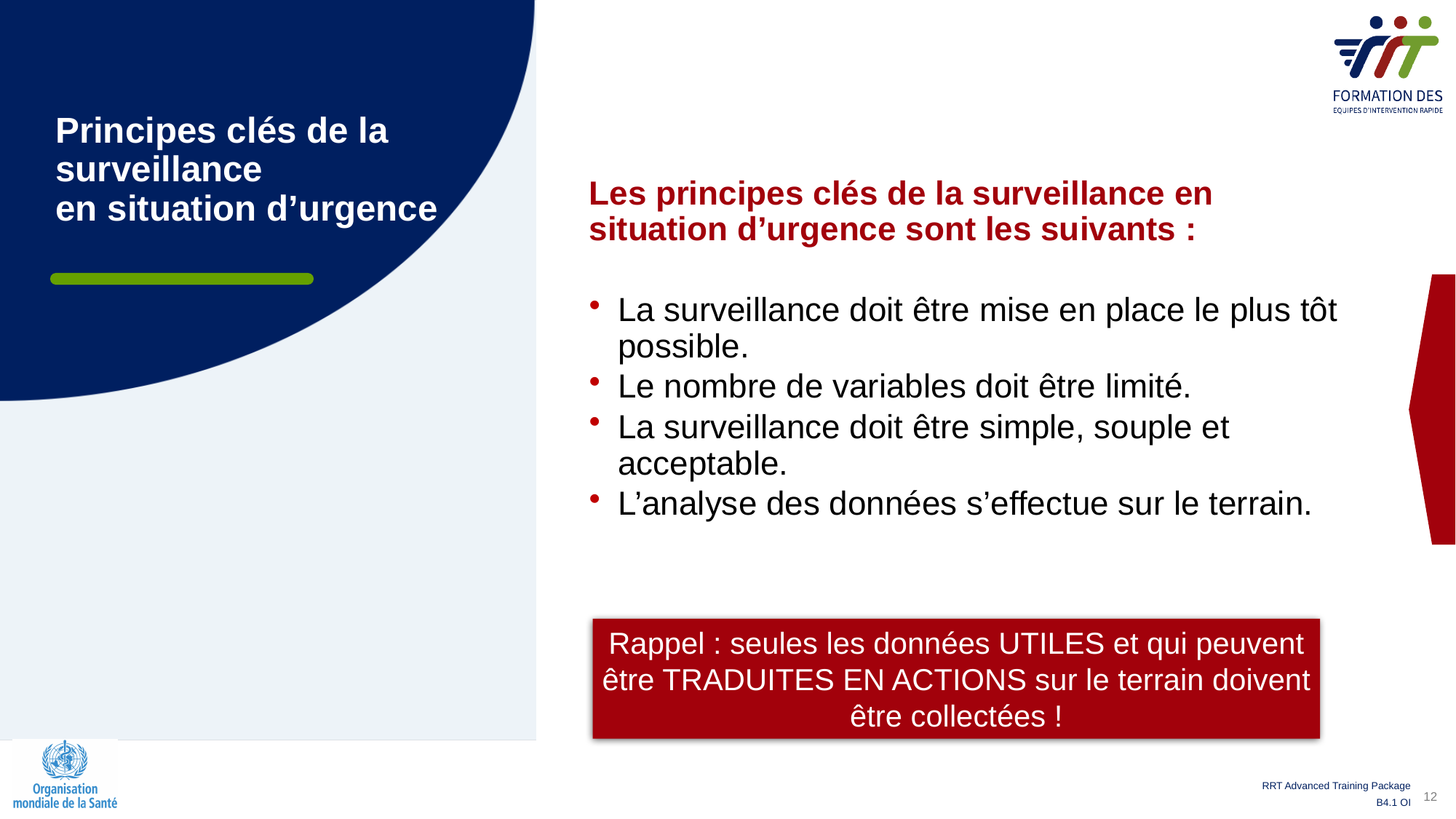

Principes clés de la surveillance
en situation d’urgence
Les principes clés de la surveillance en situation d’urgence sont les suivants :

La surveillance doit être mise en place le plus tôt possible.
Le nombre de variables doit être limité.
La surveillance doit être simple, souple et acceptable.
L’analyse des données s’effectue sur le terrain.

Rappel : seules les données UTILES et qui peuvent être TRADUITES EN ACTIONS sur le terrain doivent être collectées !